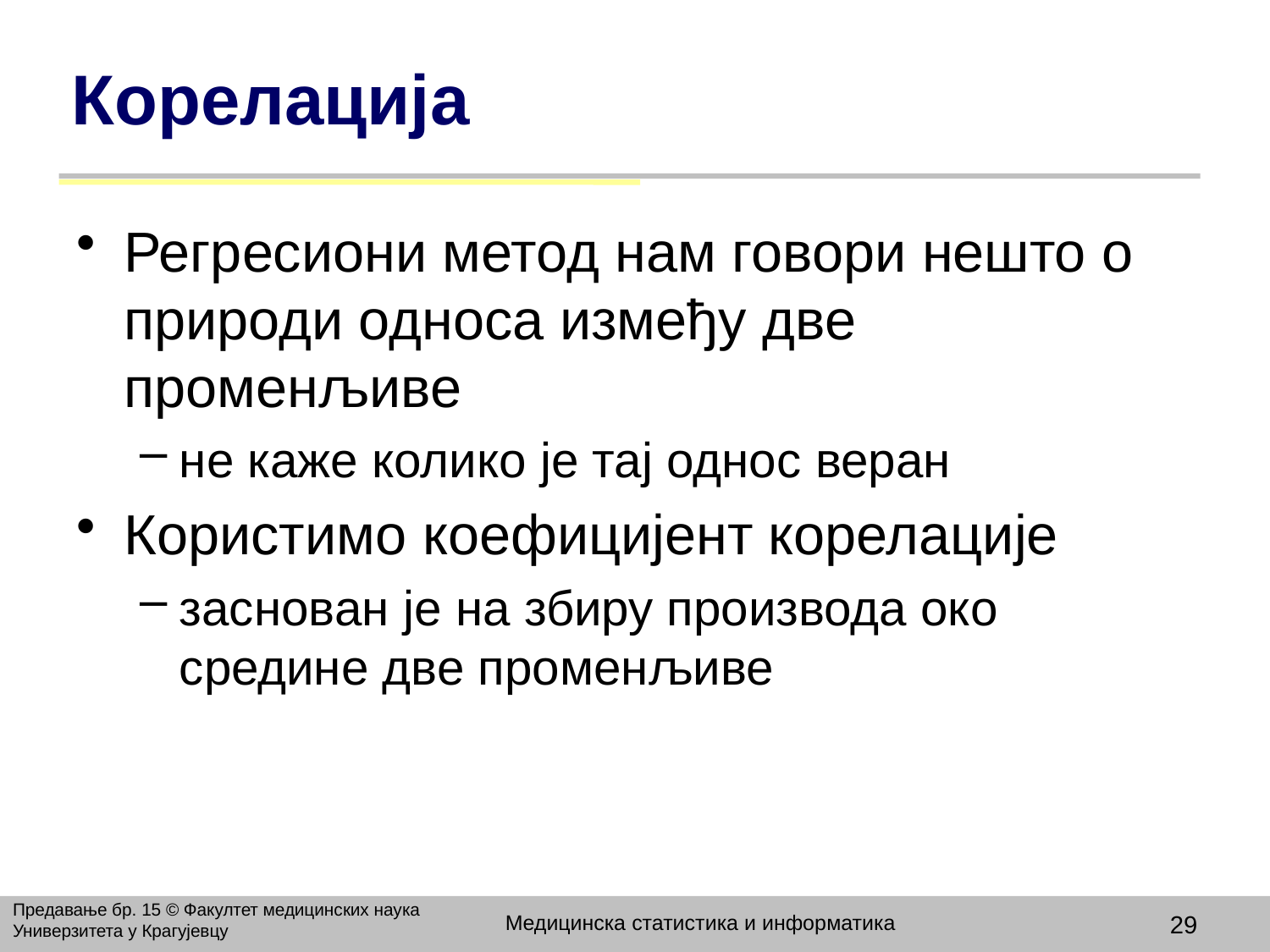

# Корелација
Регресиони метод нам говори нешто о природи односа између две променљиве
не каже колико је тај однос веран
Користимо коефицијент корелације
заснован је на збиру производа око средине две променљиве
Предавање бр. 15 © Факултет медицинских наука Универзитета у Крагујевцу
Медицинска статистика и информатика
29